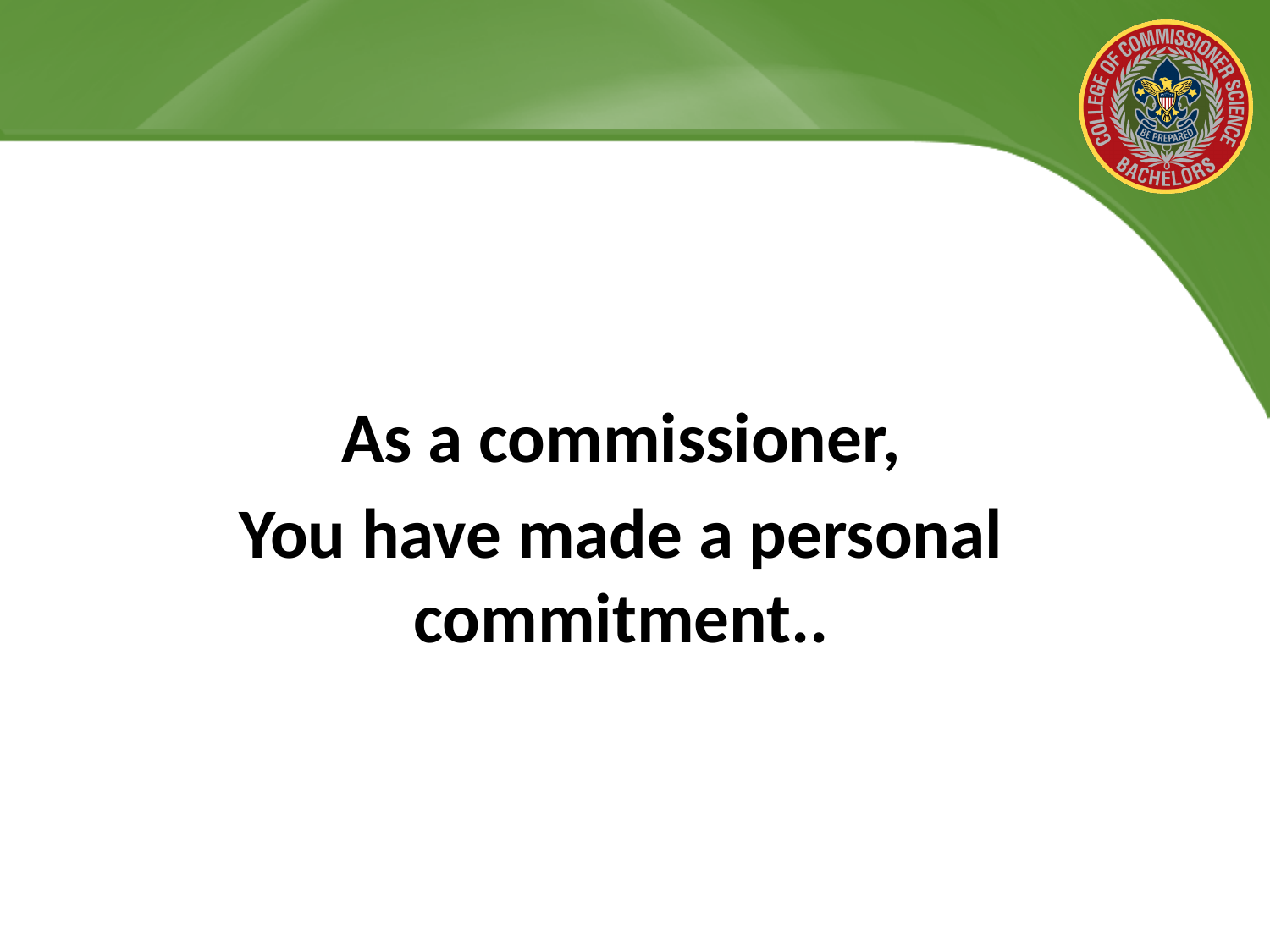

As a commissioner,
You have made a personal commitment..